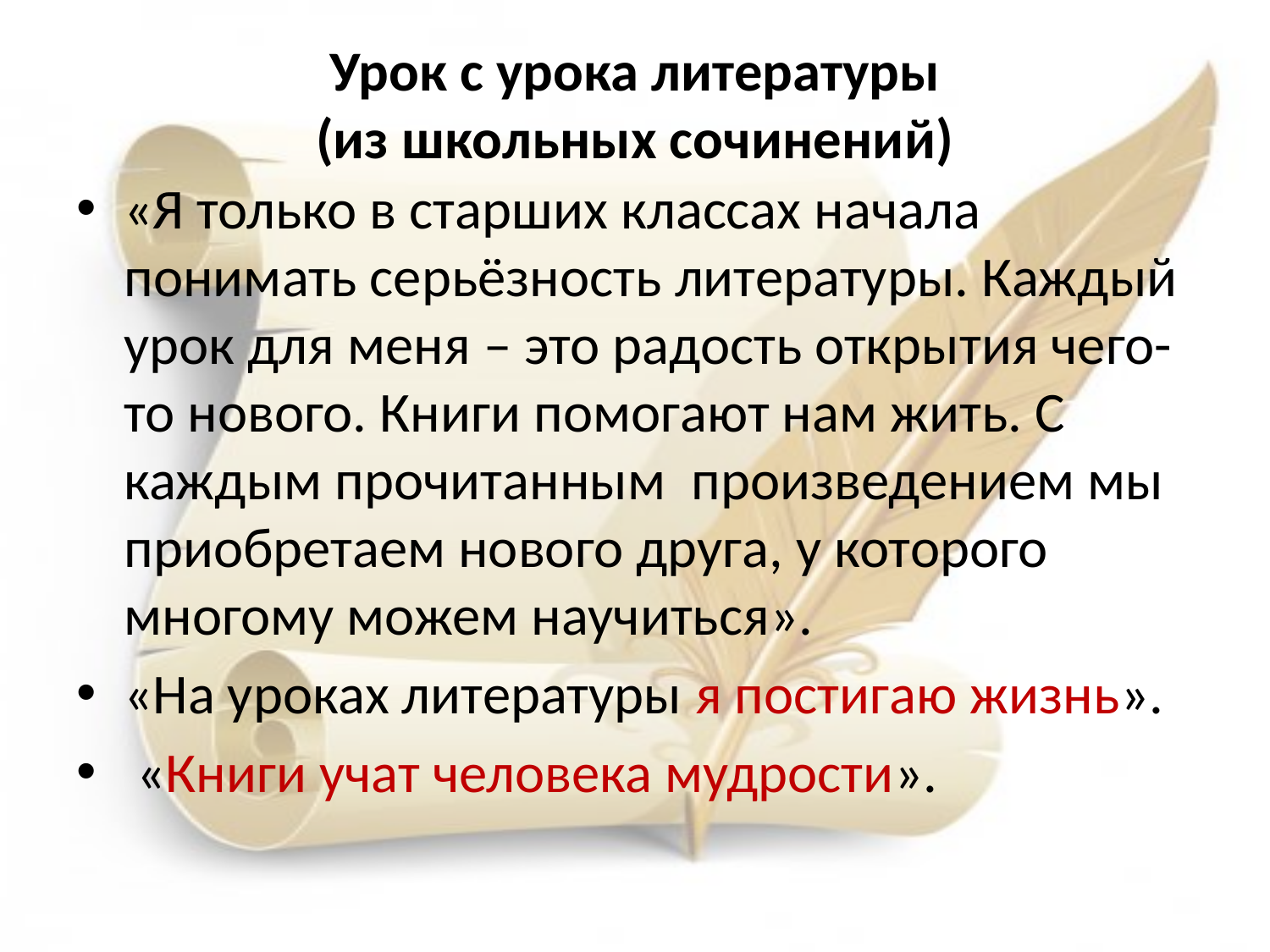

# Урок с урока литературы (из школьных сочинений)
«Я только в старших классах начала понимать серьёзность литературы. Каждый урок для меня – это радость открытия чего-то нового. Книги помогают нам жить. С каждым прочитанным  произведением мы приобретаем нового друга, у которого многому можем научиться».
«На уроках литературы я постигаю жизнь».
 «Книги учат человека мудрости».